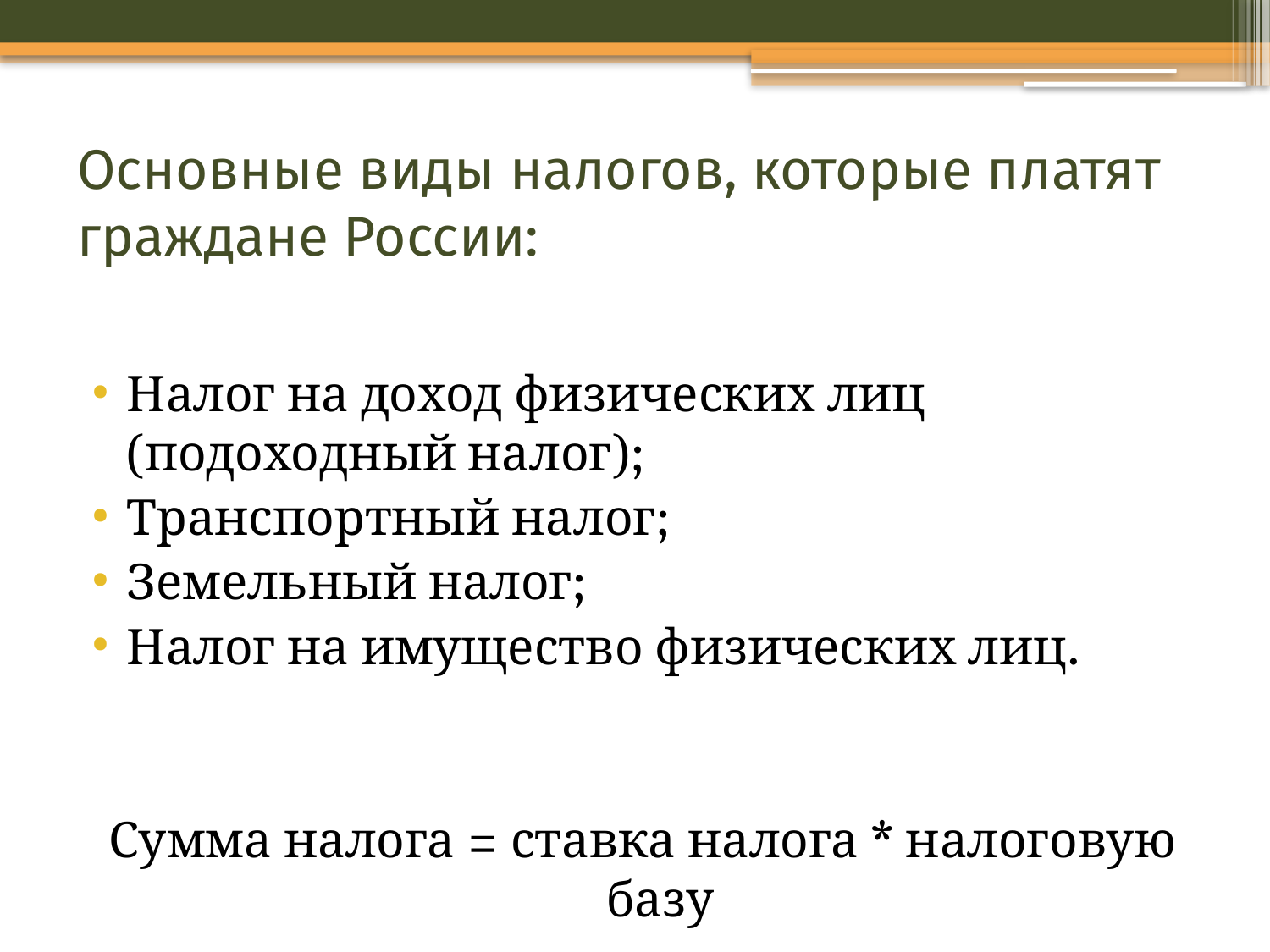

# Основные виды налогов, которые платят граждане России:
Налог на доход физических лиц (подоходный налог);
Транспортный налог;
Земельный налог;
Налог на имущество физических лиц.

Сумма налога = ставка налога * налоговую базу